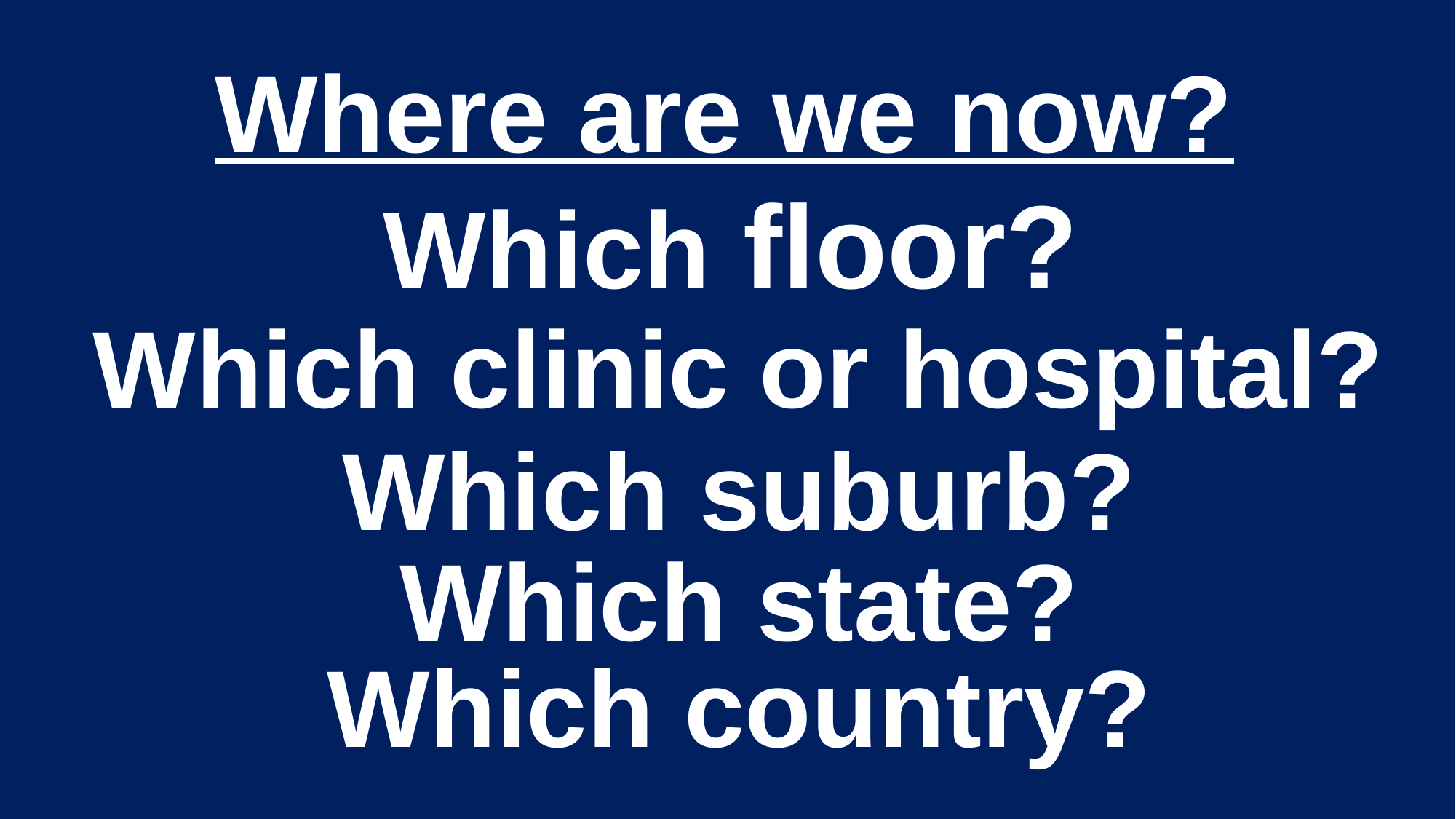

Where are we now?
Which floor?

Which clinic or hospital?

Which suburb?

Which state?

Which country?